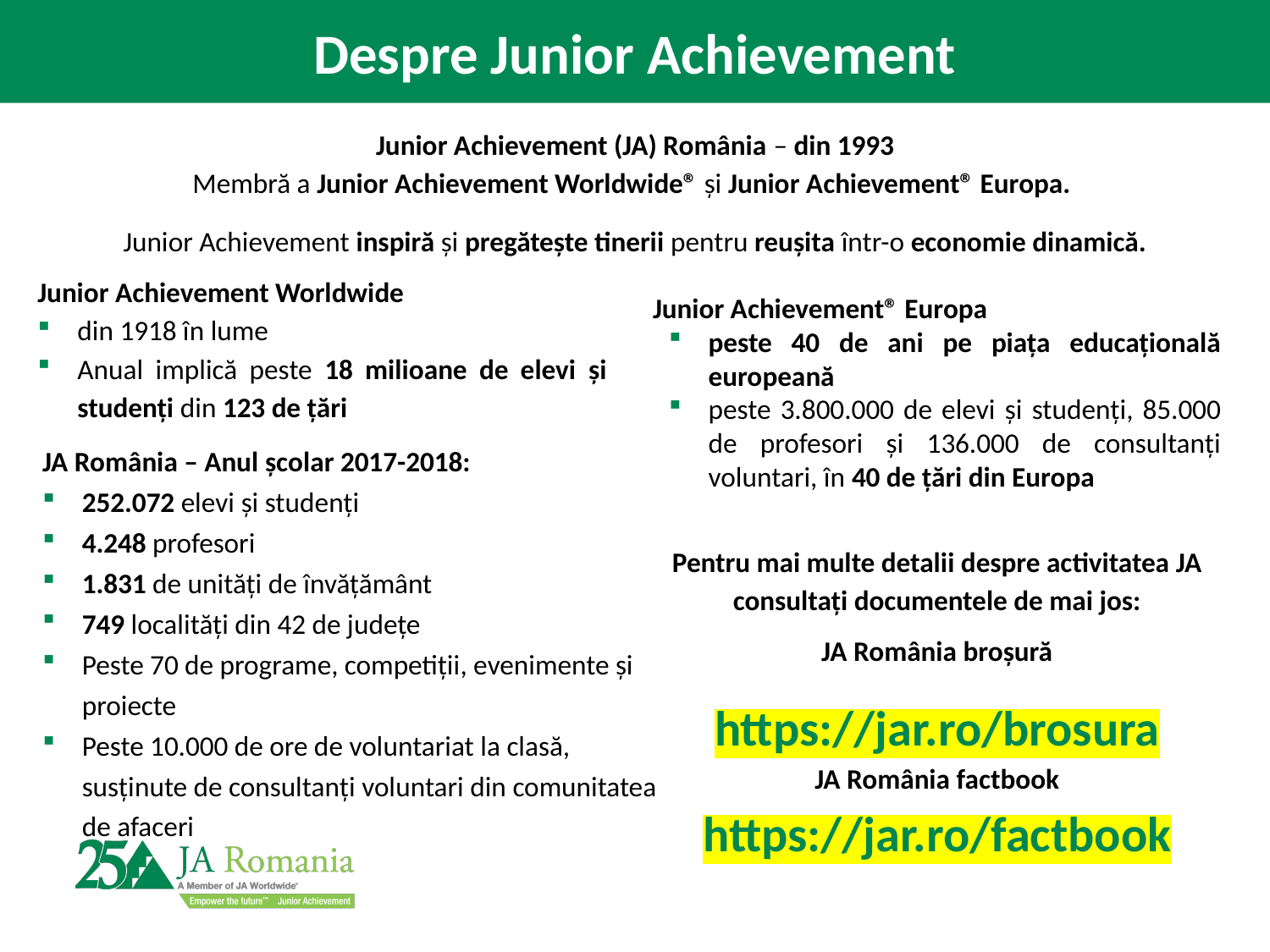

Despre Junior Achievement
Junior Achievement (JA) România – din 1993
Membră a Junior Achievement Worldwide® și Junior Achievement® Europa.
Junior Achievement inspiră și pregătește tinerii pentru reușita într-o economie dinamică.
Junior Achievement Worldwide
din 1918 în lume
Anual implică peste 18 milioane de elevi și studenți din 123 de țări
Junior Achievement® Europa
peste 40 de ani pe piața educațională europeană
peste 3.800.000 de elevi și studenți, 85.000 de profesori și 136.000 de consultanți voluntari, în 40 de țări din Europa
JA România – Anul școlar 2017-2018:
252.072 elevi și studenți
4.248 profesori
1.831 de unități de învățământ
749 localități din 42 de județe
Peste 70 de programe, competiții, evenimente și proiecte
Peste 10.000 de ore de voluntariat la clasă, susținute de consultanți voluntari din comunitatea de afaceri
Pentru mai multe detalii despre activitatea JA consultați documentele de mai jos:
JA România broșură
https://jar.ro/brosura
JA România factbook
https://jar.ro/factbook